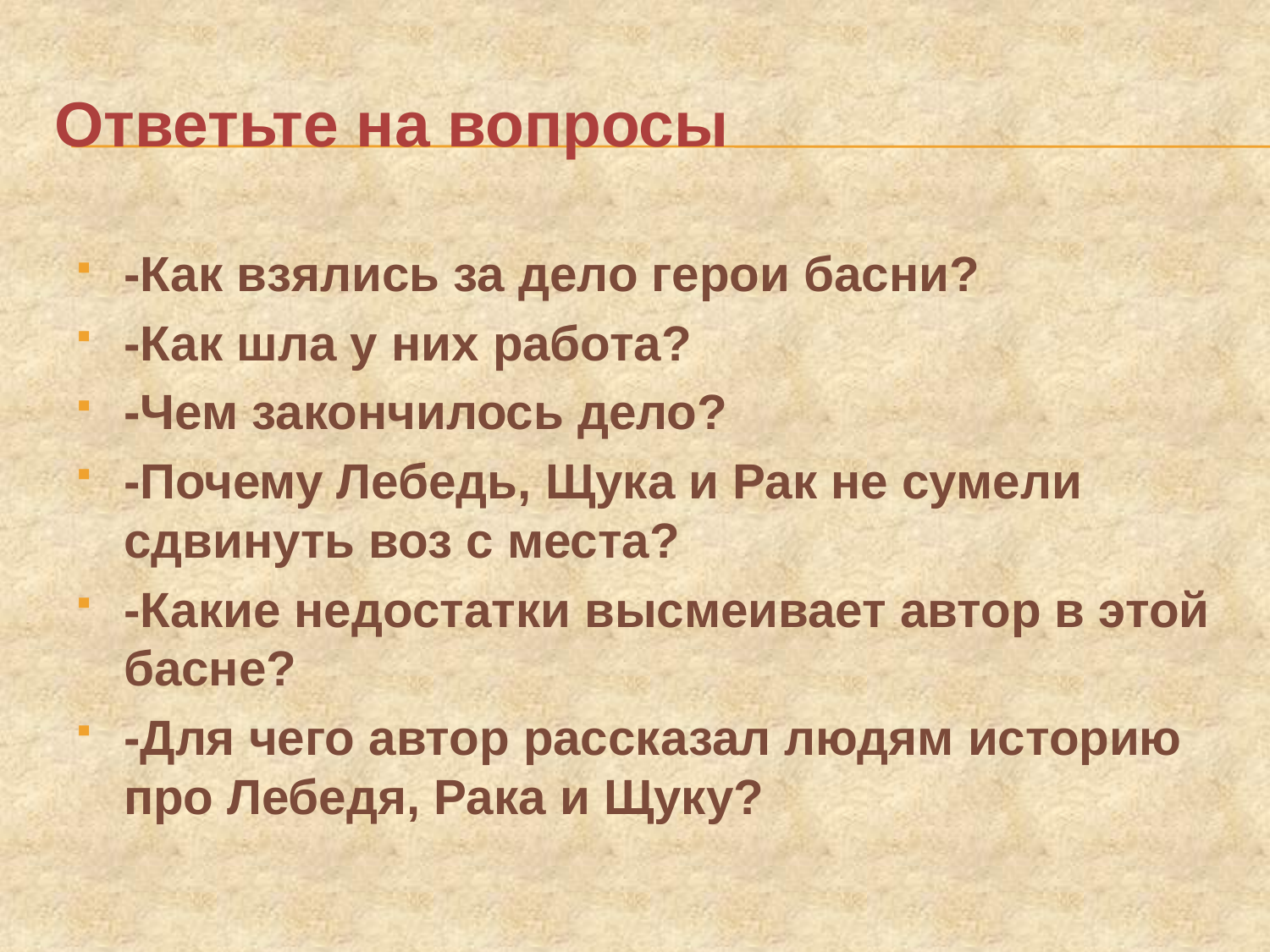

# Ответьте на вопросы

-Как взялись за дело герои басни?
-Как шла у них работа?
-Чем закончилось дело?
-Почему Лебедь, Щука и Рак не сумели сдвинуть воз с места?
-Какие недостатки высмеивает автор в этой басне?
-Для чего автор рассказал людям историю про Лебедя, Рака и Щуку?